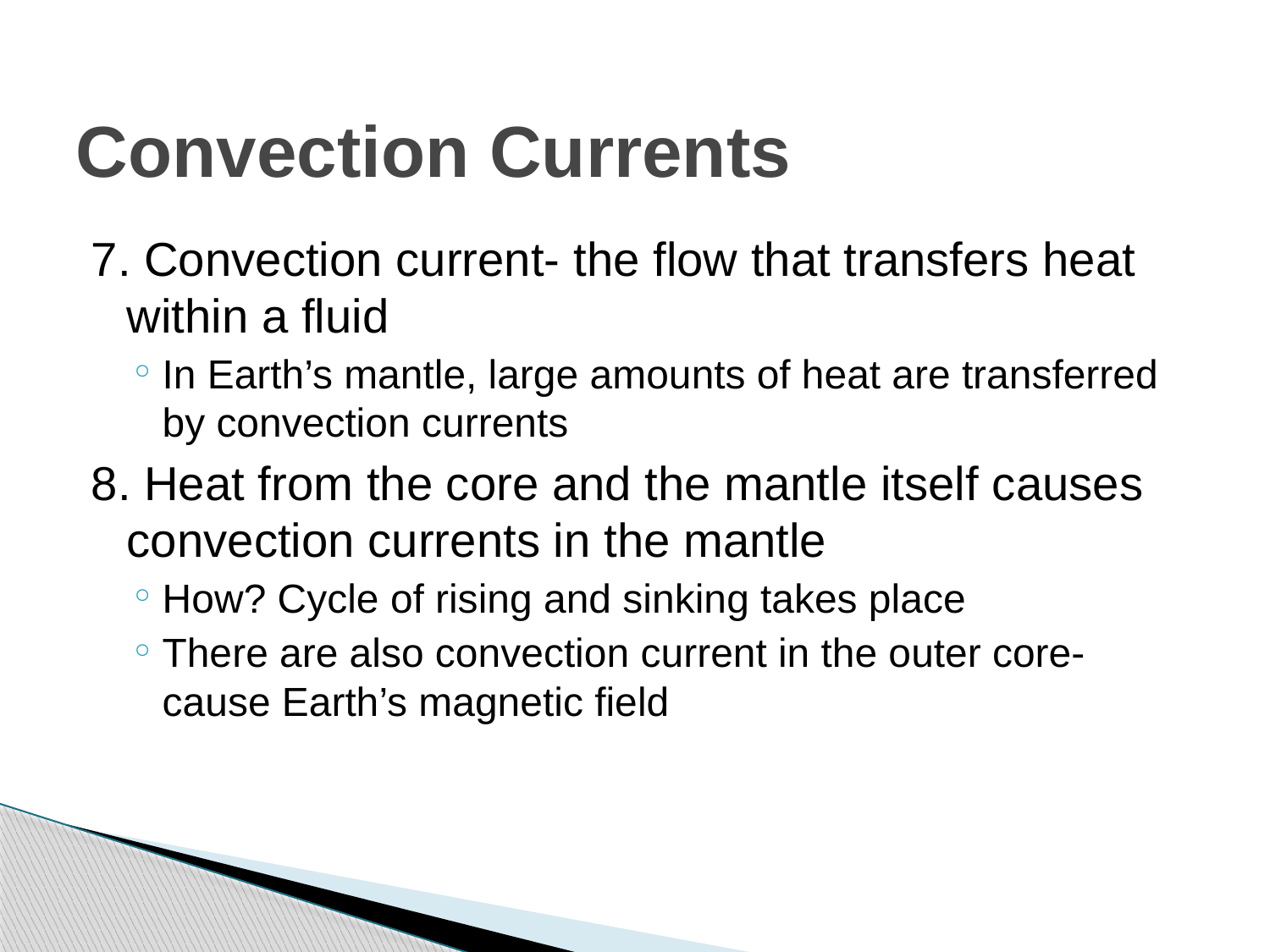

# Convection Currents
7. Convection current- the flow that transfers heat within a fluid
In Earth’s mantle, large amounts of heat are transferred by convection currents
8. Heat from the core and the mantle itself causes convection currents in the mantle
How? Cycle of rising and sinking takes place
There are also convection current in the outer core- cause Earth’s magnetic field